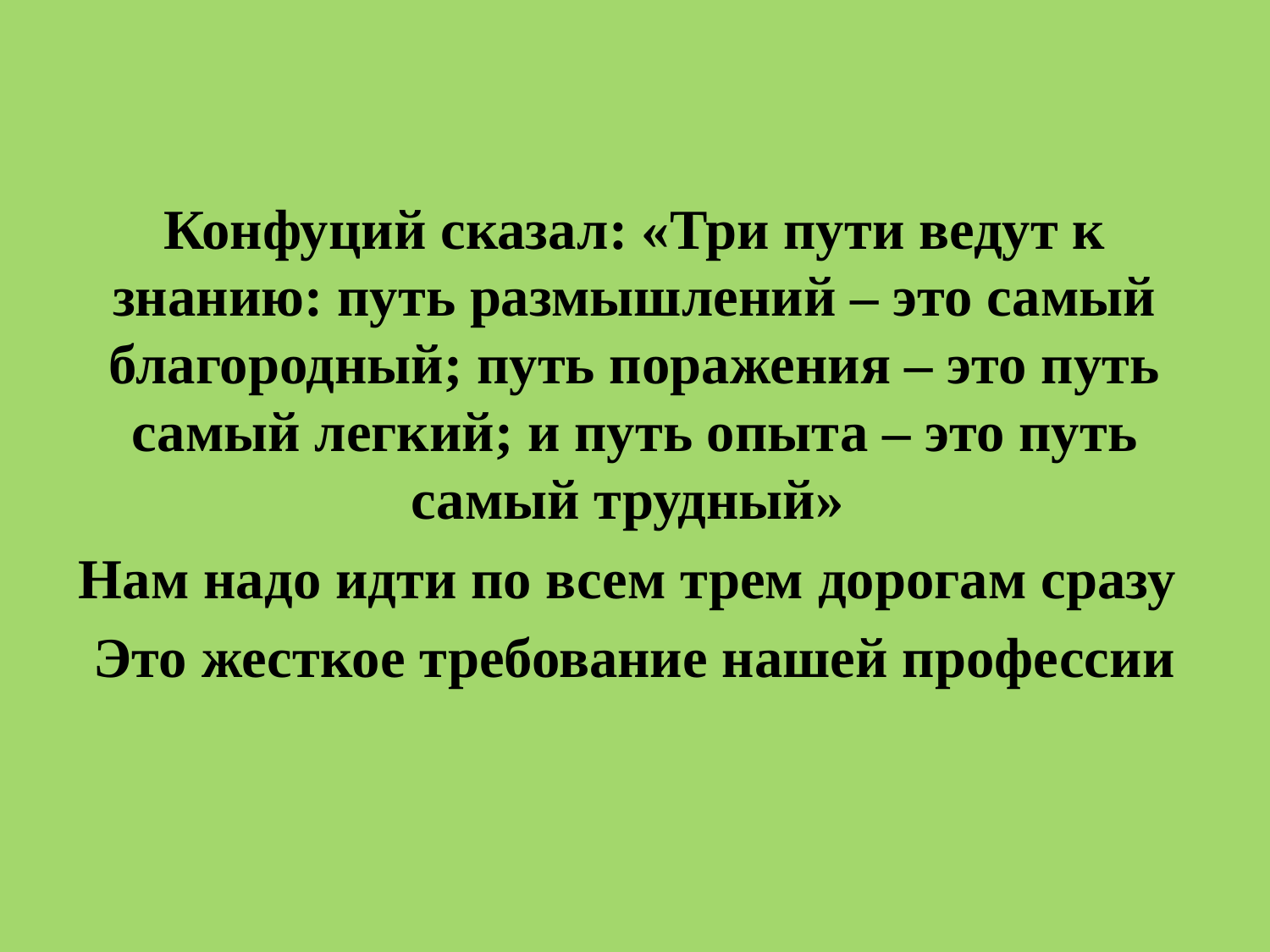

#
Конфуций сказал: «Три пути ведут к знанию: путь размышлений – это самый благородный; путь поражения – это путь самый легкий; и путь опыта – это путь самый трудный»
Нам надо идти по всем трем дорогам сразу
Это жесткое требование нашей профессии